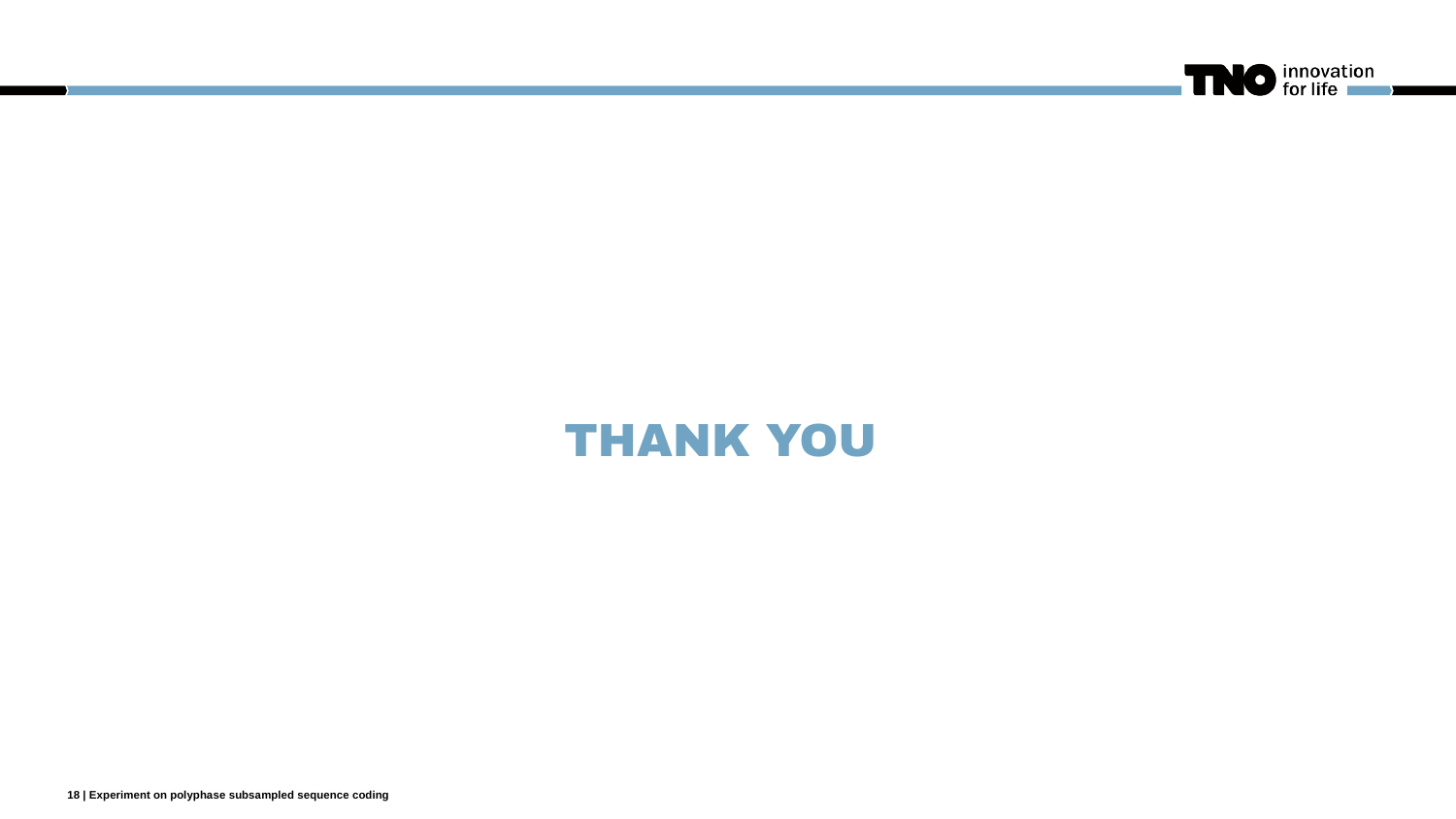

# Thank you
18 | Experiment on polyphase subsampled sequence coding